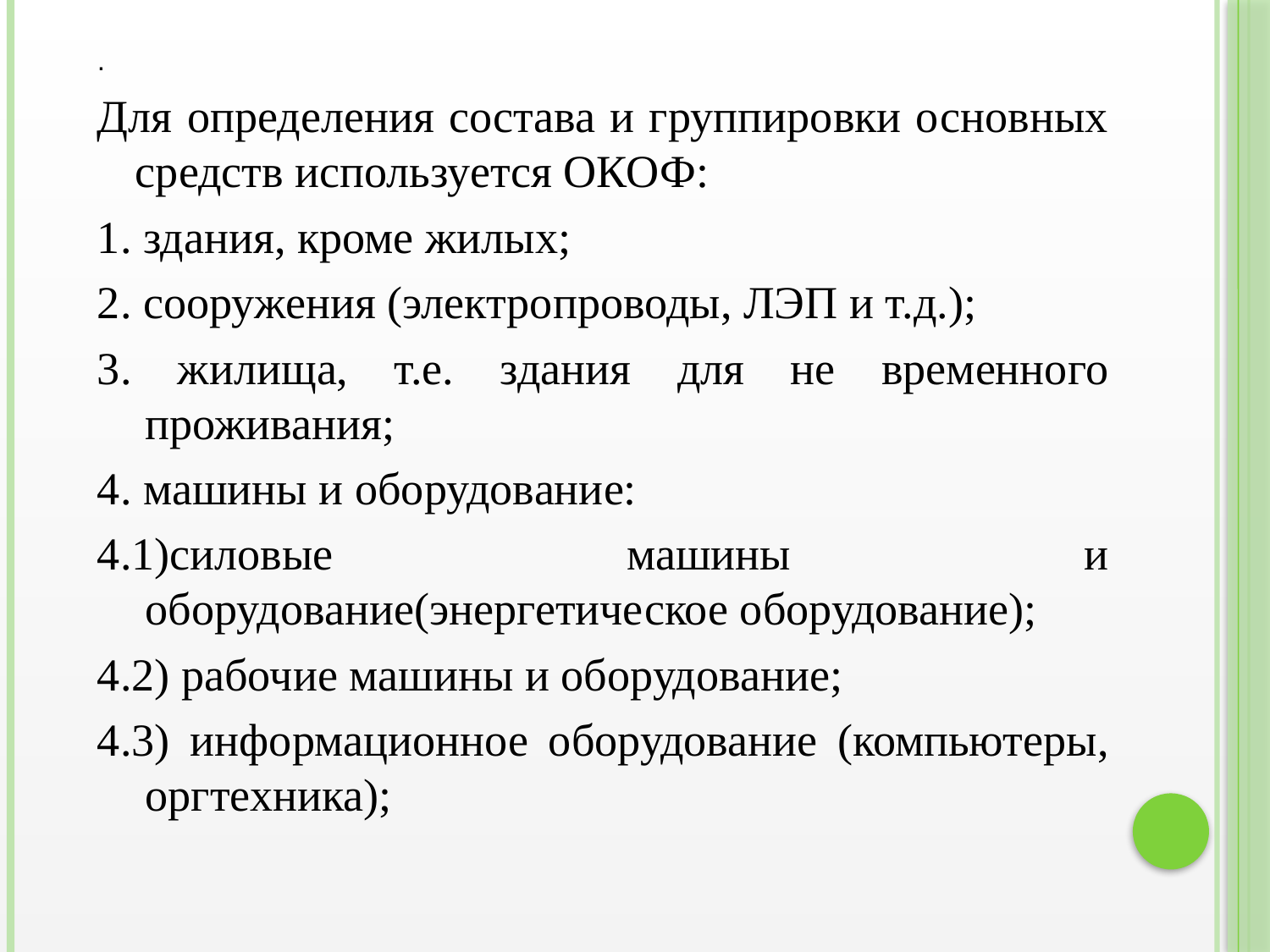

.
Для определения состава и группировки основных средств используется ОКОФ:
1. здания, кроме жилых;
2. сооружения (электропроводы, ЛЭП и т.д.);
3. жилища, т.е. здания для не временного проживания;
4. машины и оборудование:
4.1)силовые машины и оборудование(энергетическое оборудование);
4.2) рабочие машины и оборудование;
4.3) информационное оборудование (компьютеры, оргтехника);